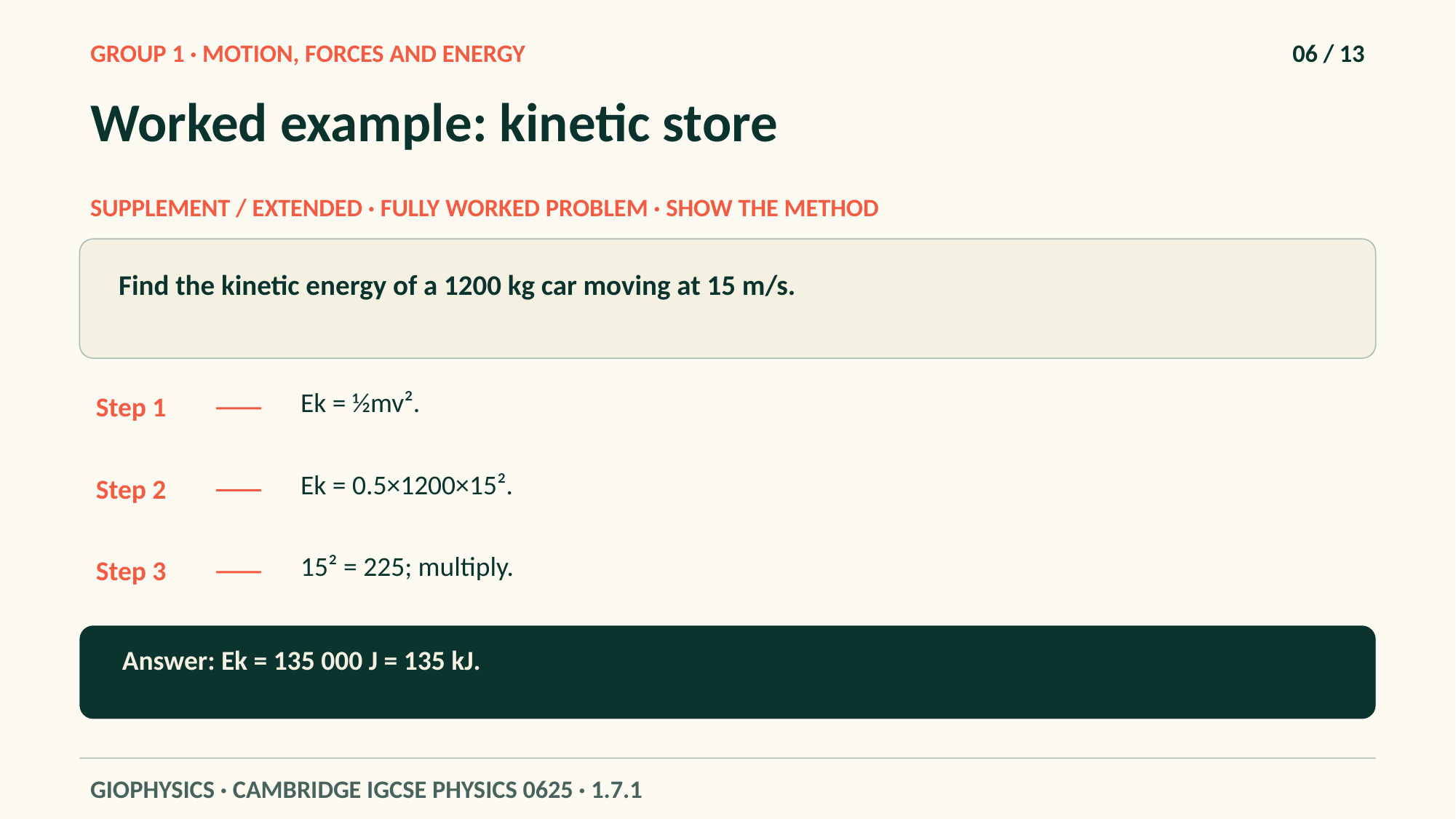

GROUP 1 · MOTION, FORCES AND ENERGY
06 / 13
Worked example: kinetic store
SUPPLEMENT / EXTENDED · FULLY WORKED PROBLEM · SHOW THE METHOD

Find the kinetic energy of a 1200 kg car moving at 15 m/s.
Ek = ½mv².
Step 1

Ek = 0.5×1200×15².
Step 2

15² = 225; multiply.
Step 3

Answer: Ek = 135 000 J = 135 kJ.

GIOPHYSICS · CAMBRIDGE IGCSE PHYSICS 0625 · 1.7.1